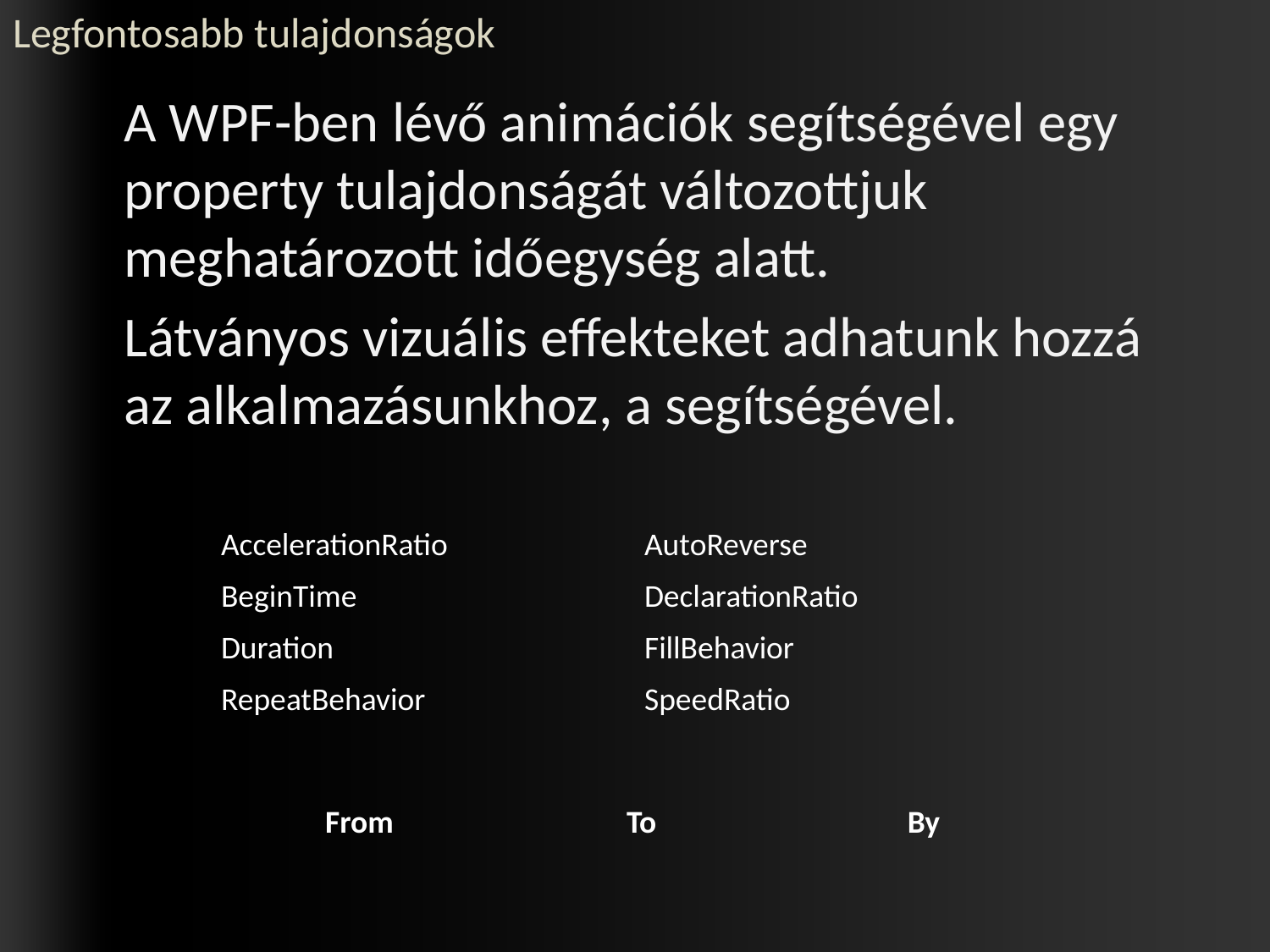

# Legfontosabb tulajdonságok
	A WPF-ben lévő animációk segítségével egy property tulajdonságát változottjuk meghatározott időegység alatt.
	Látványos vizuális effekteket adhatunk hozzá az alkalmazásunkhoz, a segítségével.

| AccelerationRatio | AutoReverse |
| --- | --- |
| BeginTime | DeclarationRatio |
| Duration | FillBehavior |
| RepeatBehavior | SpeedRatio |
| From | To | By |
| --- | --- | --- |